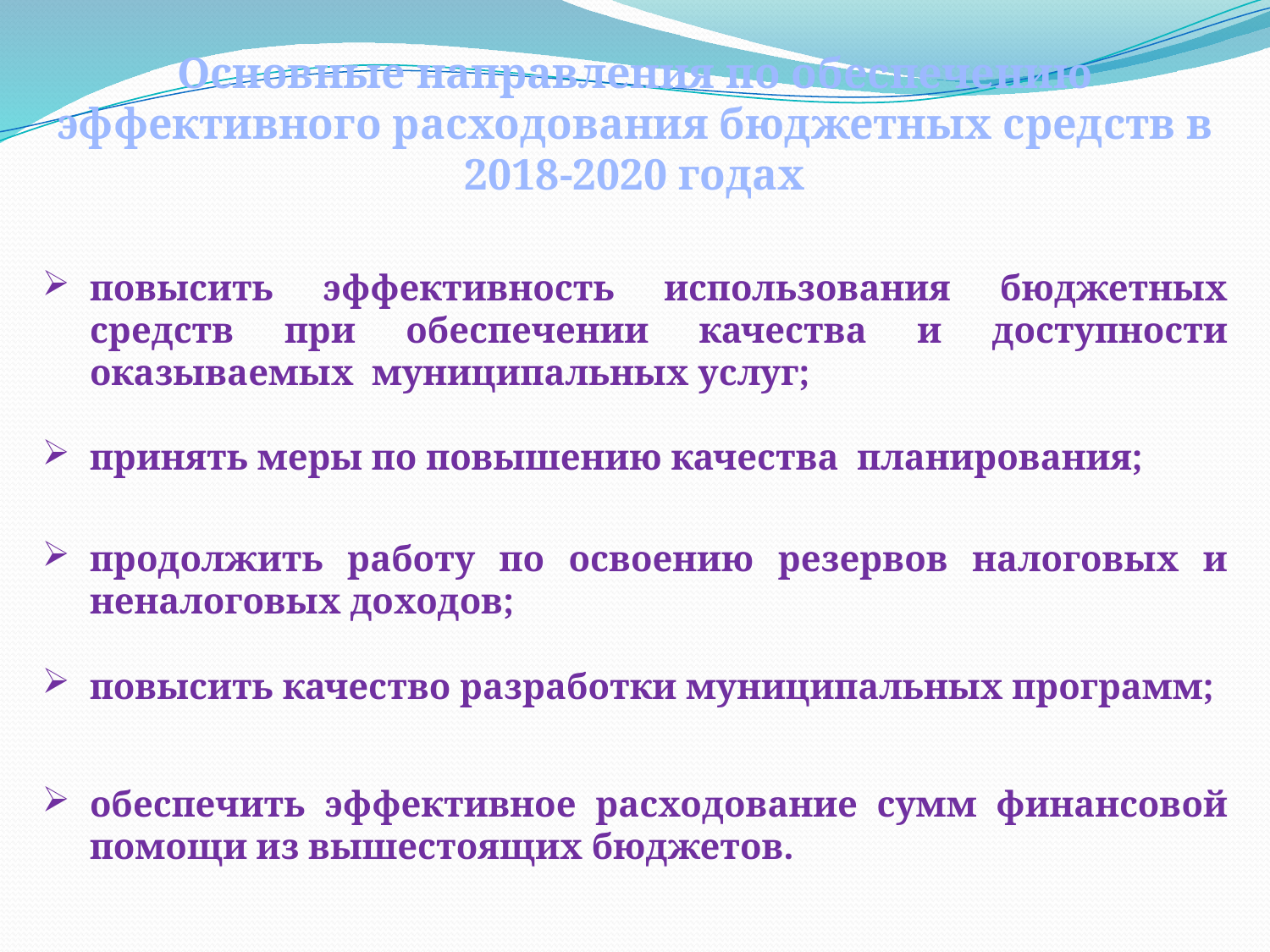

Основные направления по обеспечению эффективного расходования бюджетных средств в 2018-2020 годах

повысить эффективность использования бюджетных средств при обеспечении качества и доступности оказываемых  муниципальных услуг;

принять меры по повышению качества  планирования;

продолжить работу по освоению резервов налоговых и неналоговых доходов;

повысить качество разработки муниципальных программ;

обеспечить эффективное расходование сумм финансовой помощи из вышестоящих бюджетов.